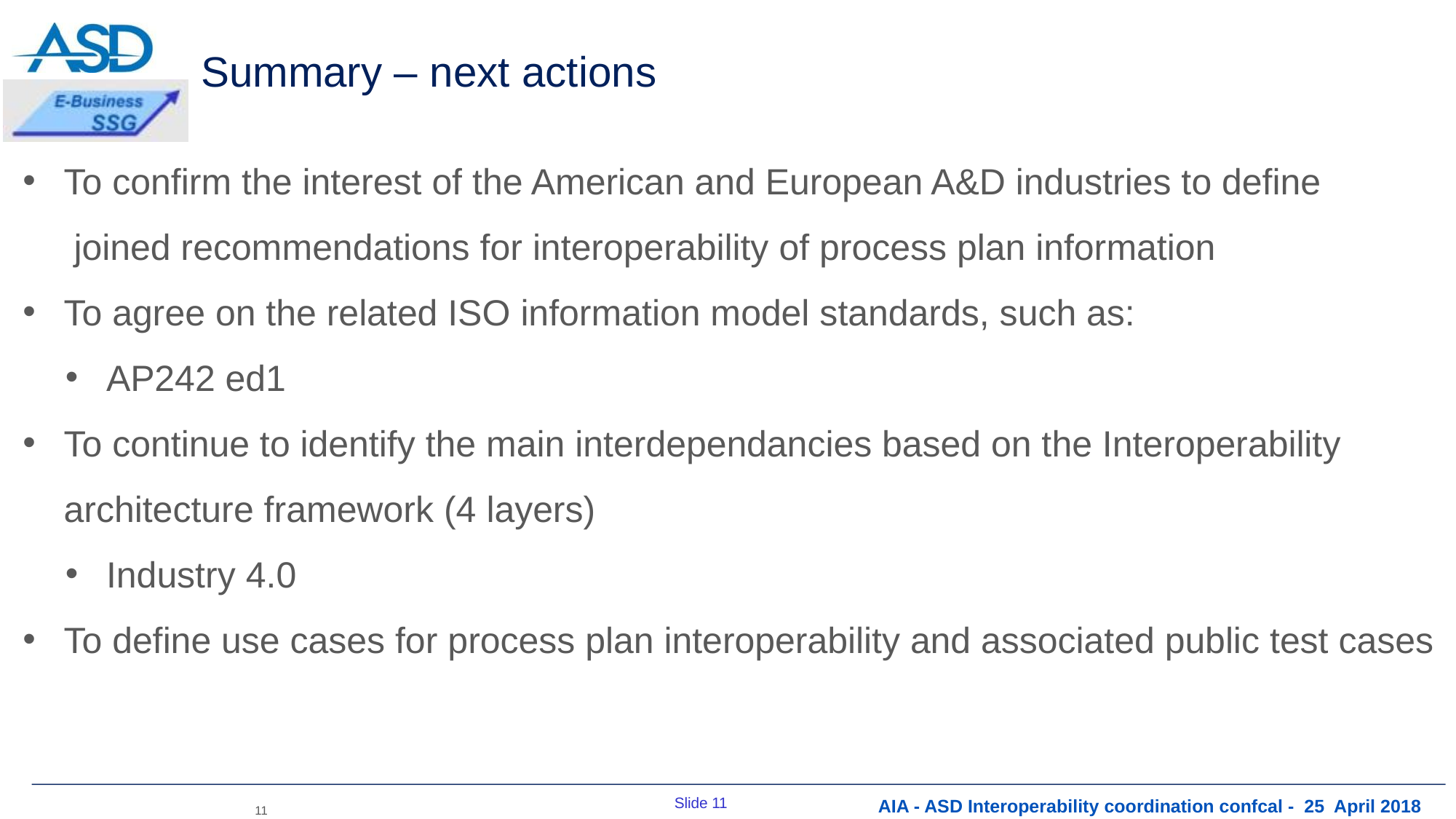

# Summary – next actions
To confirm the interest of the American and European A&D industries to define
 joined recommendations for interoperability of process plan information
To agree on the related ISO information model standards, such as:
AP242 ed1
To continue to identify the main interdependancies based on the Interoperability architecture framework (4 layers)
Industry 4.0
To define use cases for process plan interoperability and associated public test cases

11